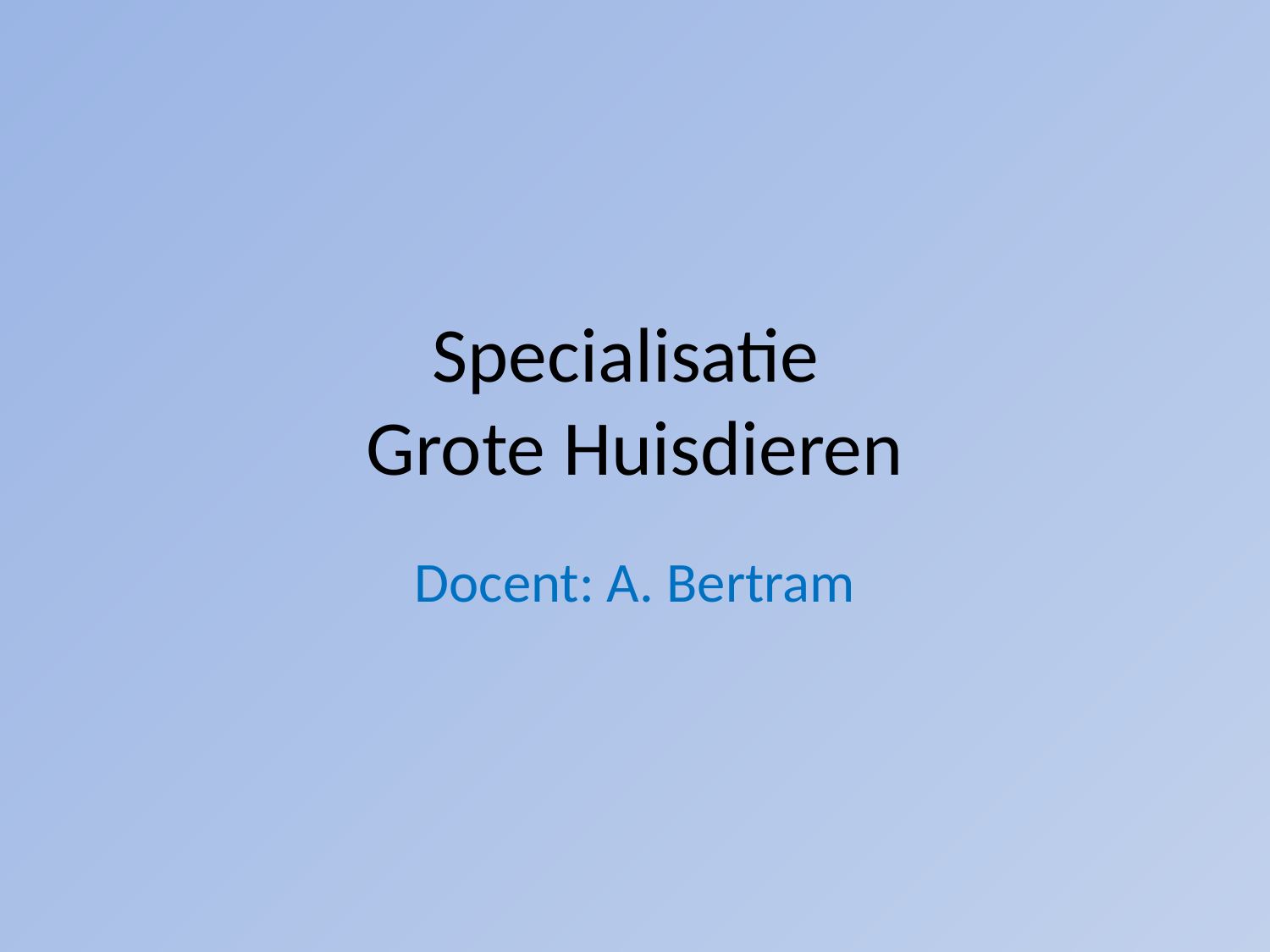

# Specialisatie Grote Huisdieren
Docent: A. Bertram